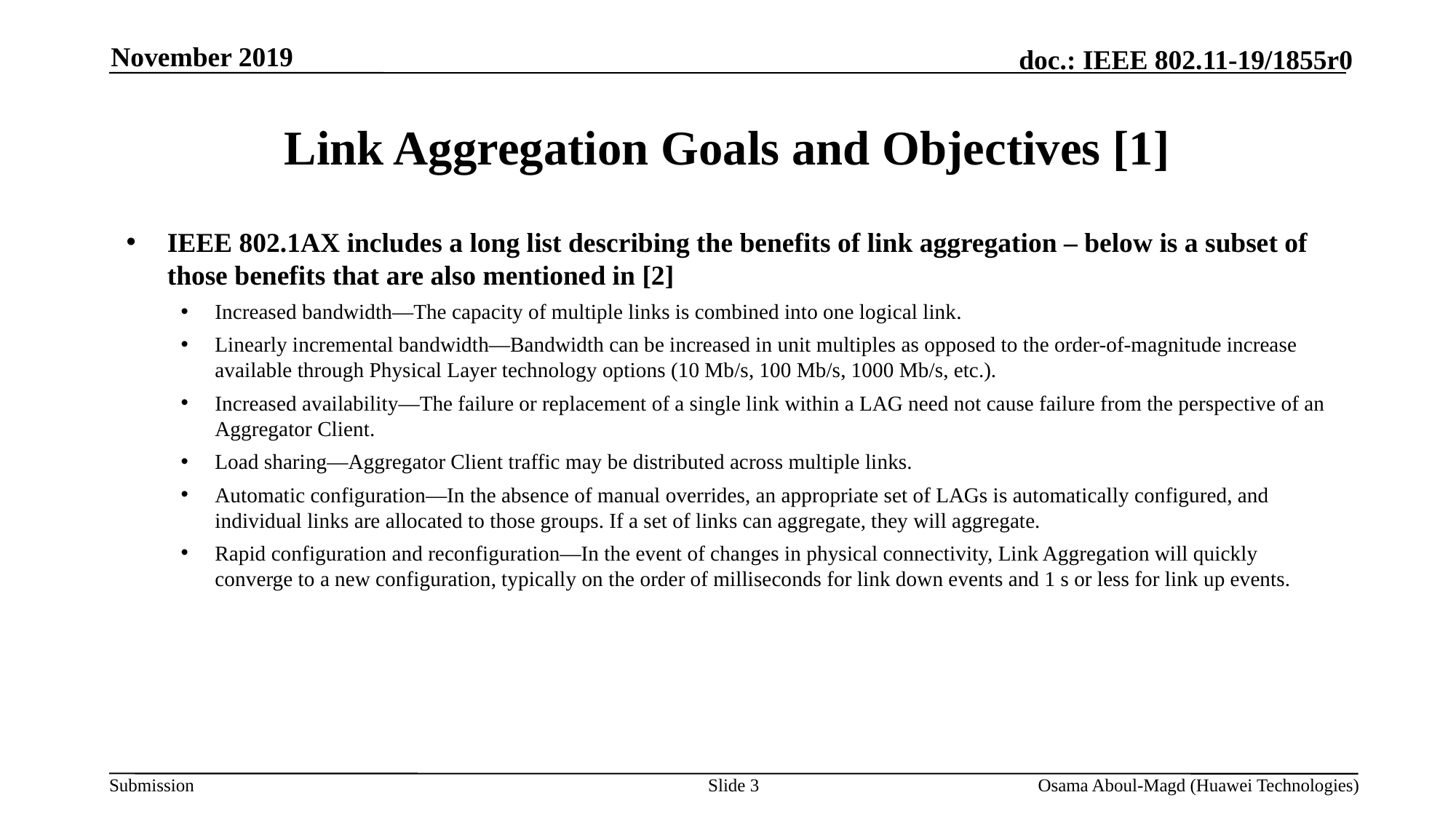

November 2019
# Link Aggregation Goals and Objectives [1]
IEEE 802.1AX includes a long list describing the benefits of link aggregation – below is a subset of those benefits that are also mentioned in [2]
Increased bandwidth—The capacity of multiple links is combined into one logical link.
Linearly incremental bandwidth—Bandwidth can be increased in unit multiples as opposed to the order-of-magnitude increase available through Physical Layer technology options (10 Mb/s, 100 Mb/s, 1000 Mb/s, etc.).
Increased availability—The failure or replacement of a single link within a LAG need not cause failure from the perspective of an Aggregator Client.
Load sharing—Aggregator Client traffic may be distributed across multiple links.
Automatic configuration—In the absence of manual overrides, an appropriate set of LAGs is automatically configured, and individual links are allocated to those groups. If a set of links can aggregate, they will aggregate.
Rapid configuration and reconfiguration—In the event of changes in physical connectivity, Link Aggregation will quickly converge to a new configuration, typically on the order of milliseconds for link down events and 1 s or less for link up events.
Slide 3
Osama Aboul-Magd (Huawei Technologies)